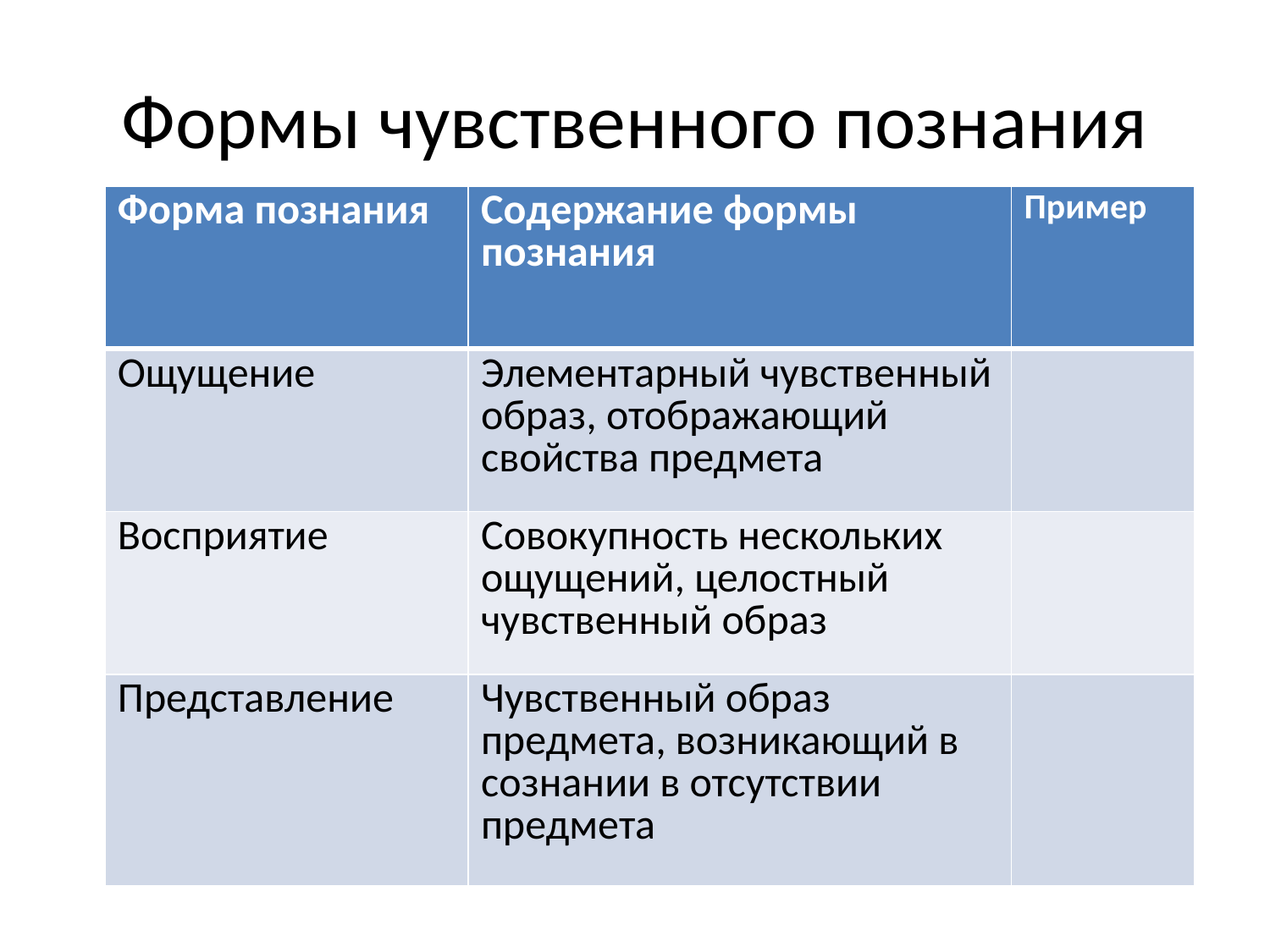

# Формы чувственного познания
| Форма познания | Содержание формы познания | Пример |
| --- | --- | --- |
| Ощущение | Элементарный чувственный образ, отображающий свойства предмета |  |
| Восприятие | Совокупность нескольких ощущений, целостный чувственный образ |  |
| Представление | Чувственный образ предмета, возникающий в сознании в отсутствии предмета |  |